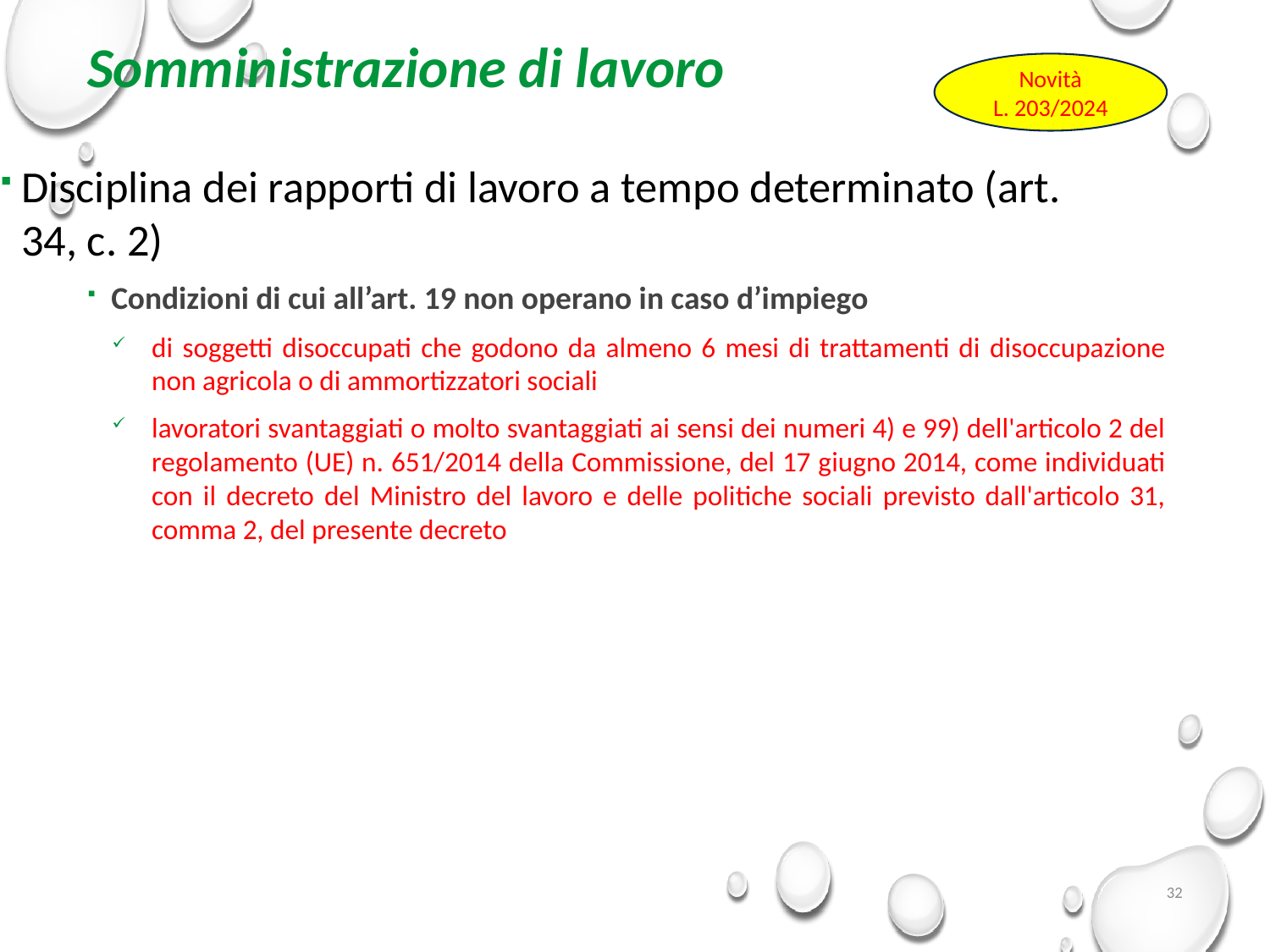

# Somministrazione di lavoro
Novità
L. 203/2024
Disciplina dei rapporti di lavoro a tempo determinato (art. 34, c. 2)

Condizioni di cui all’art. 19 non operano in caso d’impiego
di soggetti disoccupati che godono da almeno 6 mesi di trattamenti di disoccupazione non agricola o di ammortizzatori sociali
lavoratori svantaggiati o molto svantaggiati ai sensi dei numeri 4) e 99) dell'articolo 2 del regolamento (UE) n. 651/2014 della Commissione, del 17 giugno 2014, come individuati con il decreto del Ministro del lavoro e delle politiche sociali previsto dall'articolo 31, comma 2, del presente decreto
32